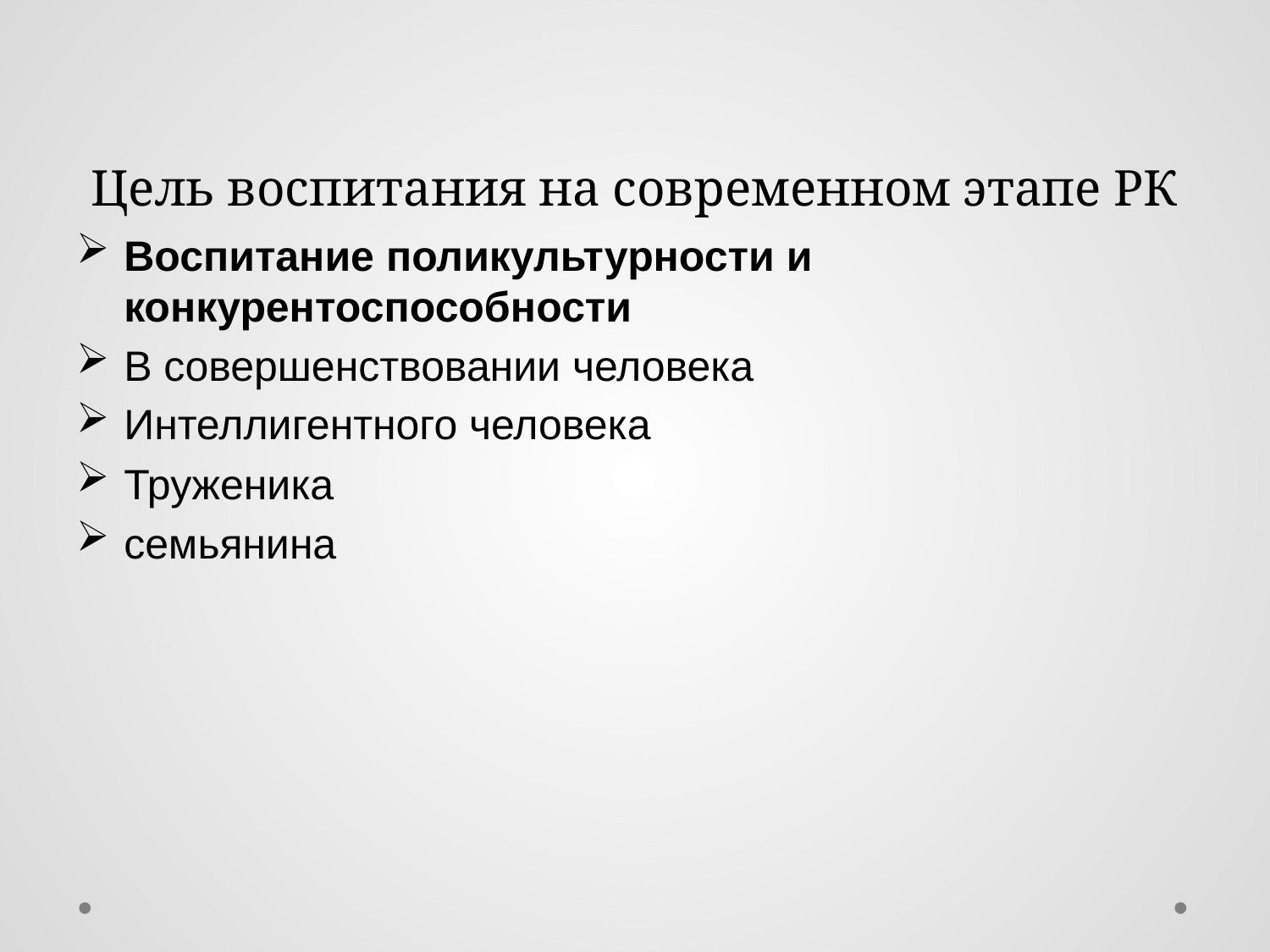

# Цель воспитания на современном этапе РК
Воспитание поликультурности и конкурентоспособности
В совершенствовании человека
Интеллигентного человека
Труженика
семьянина